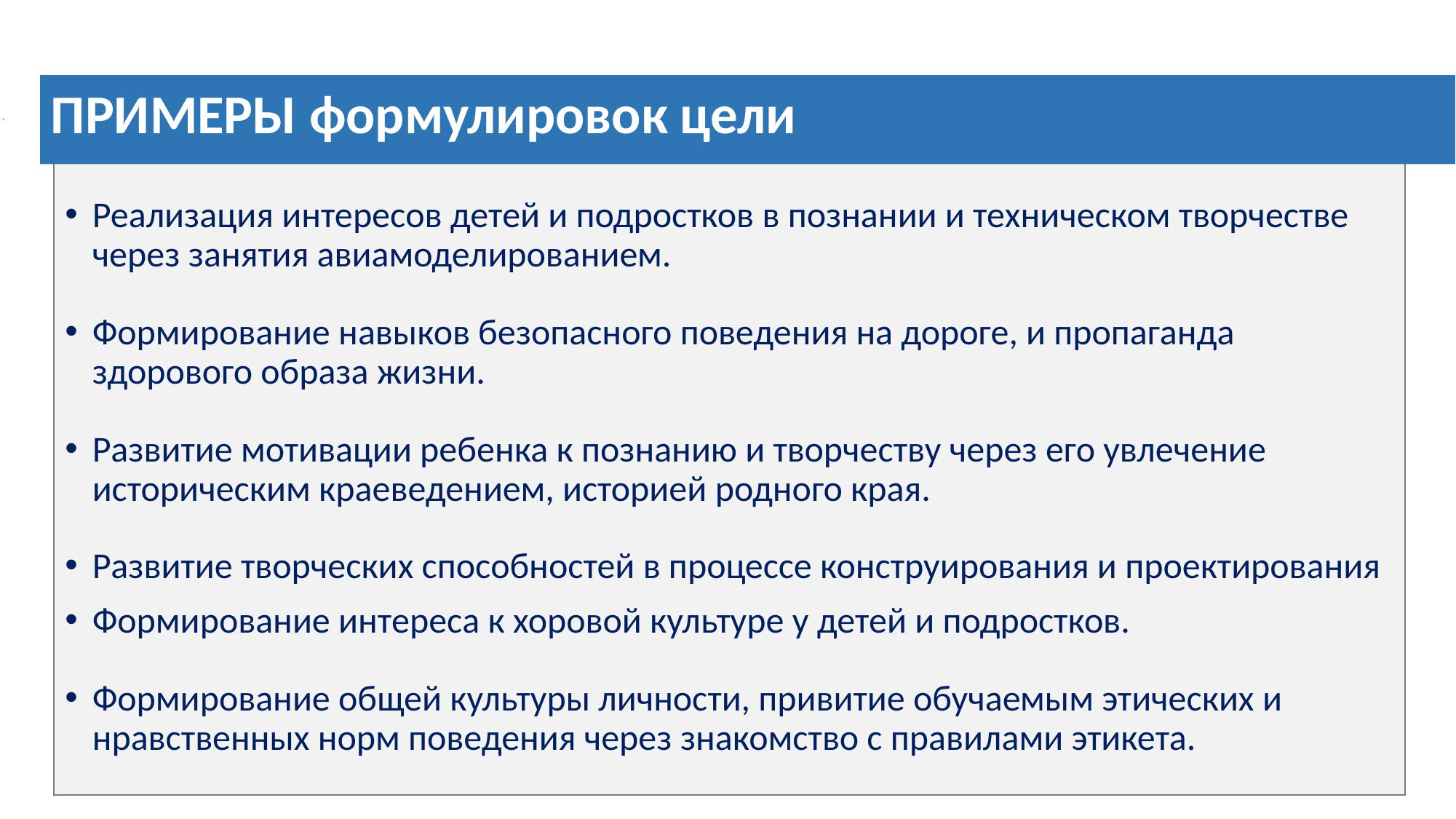

ПРИМЕРЫ формулировок цели

Реализация интересов детей и подростков в познании и техническом творчестве через занятия авиамоделированием.

Формирование навыков безопасного поведения на дороге, и пропаганда здорового образа жизни.

Развитие мотивации ребенка к познанию и творчеству через его увлечение историческим краеведением, историей родного края.

Развитие творческих способностей в процессе конструирования и проектирования
Формирование интереса к хоровой культуре у детей и подростков.

Формирование общей культуры личности, привитие обучаемым этических и нравственных норм поведения через знакомство с правилами этикета.